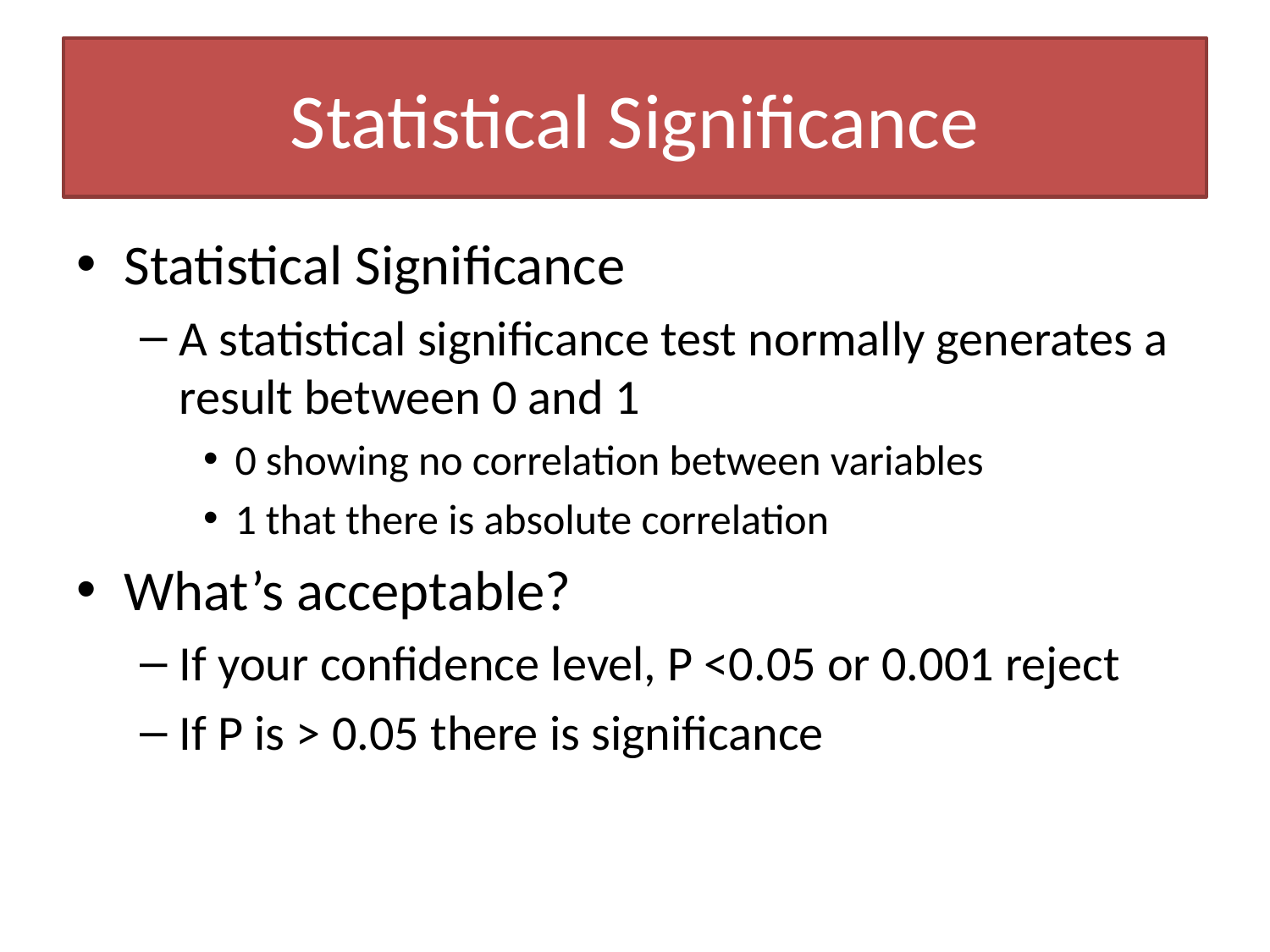

# Statistical Significance
Statistical Significance
A statistical significance test normally generates a result between 0 and 1
0 showing no correlation between variables
1 that there is absolute correlation
What’s acceptable?
If your confidence level, P <0.05 or 0.001 reject
If P is > 0.05 there is significance